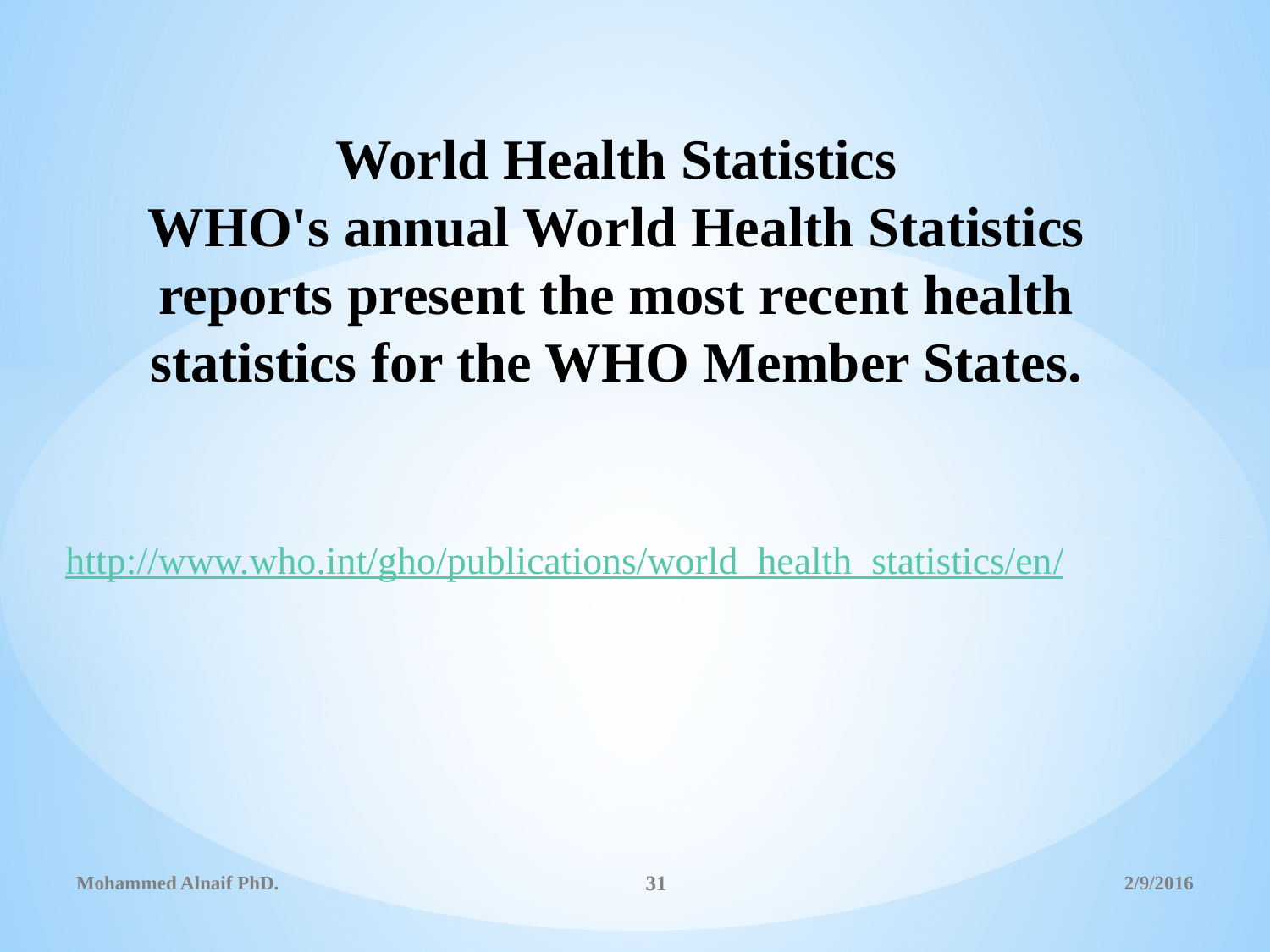

# World Health Statistics WHO's annual World Health Statistics reports present the most recent health statistics for the WHO Member States.
http://www.who.int/gho/publications/world_health_statistics/en/

Mohammed Alnaif PhD.
31
2/9/2016